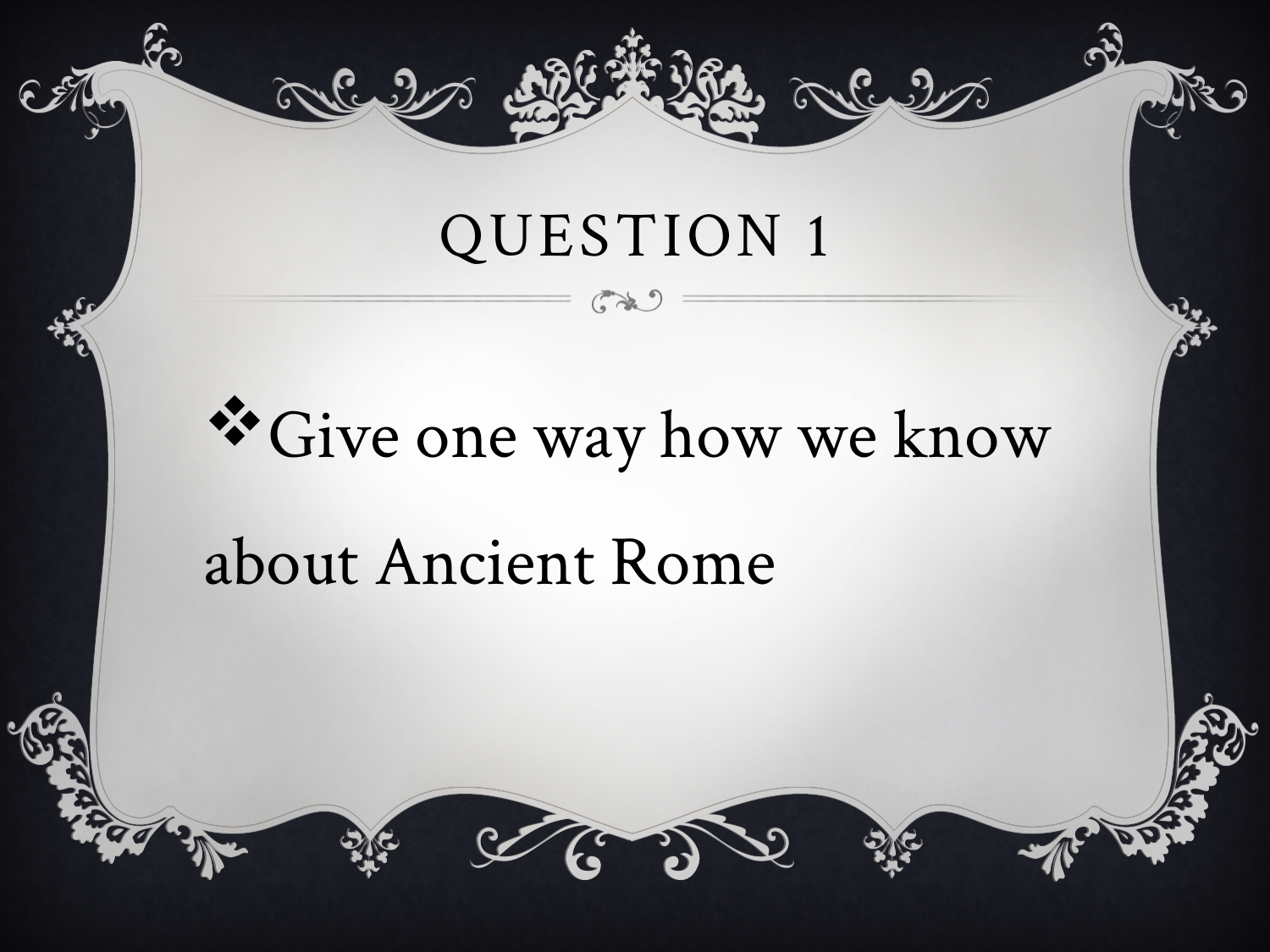

# Question 1
Give one way how we know about Ancient Rome